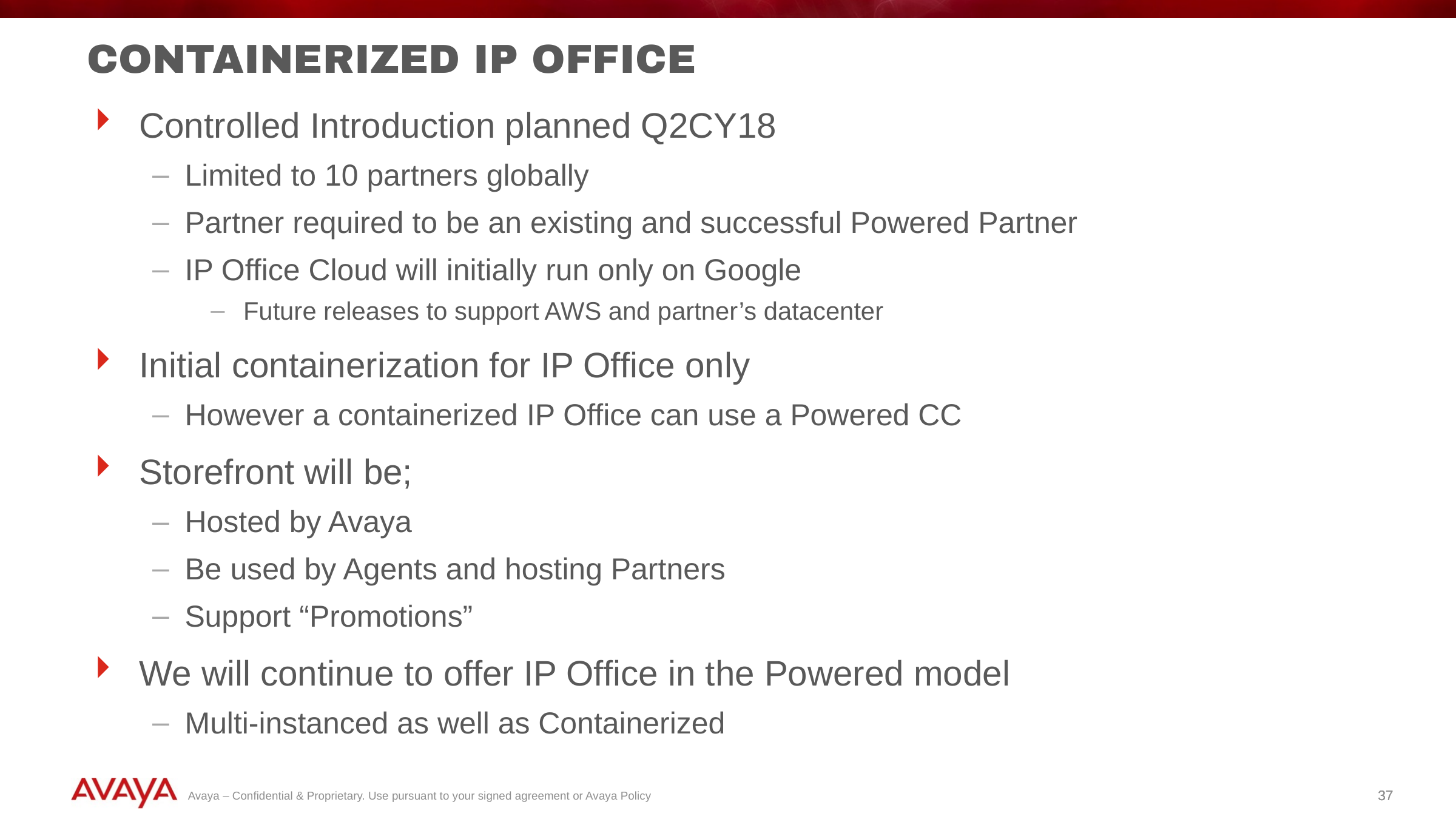

# Containerized IP Office
Controlled Introduction planned Q2CY18
Limited to 10 partners globally
Partner required to be an existing and successful Powered Partner
IP Office Cloud will initially run only on Google
Future releases to support AWS and partner’s datacenter
Initial containerization for IP Office only
However a containerized IP Office can use a Powered CC
Storefront will be;
Hosted by Avaya
Be used by Agents and hosting Partners
Support “Promotions”
We will continue to offer IP Office in the Powered model
Multi-instanced as well as Containerized